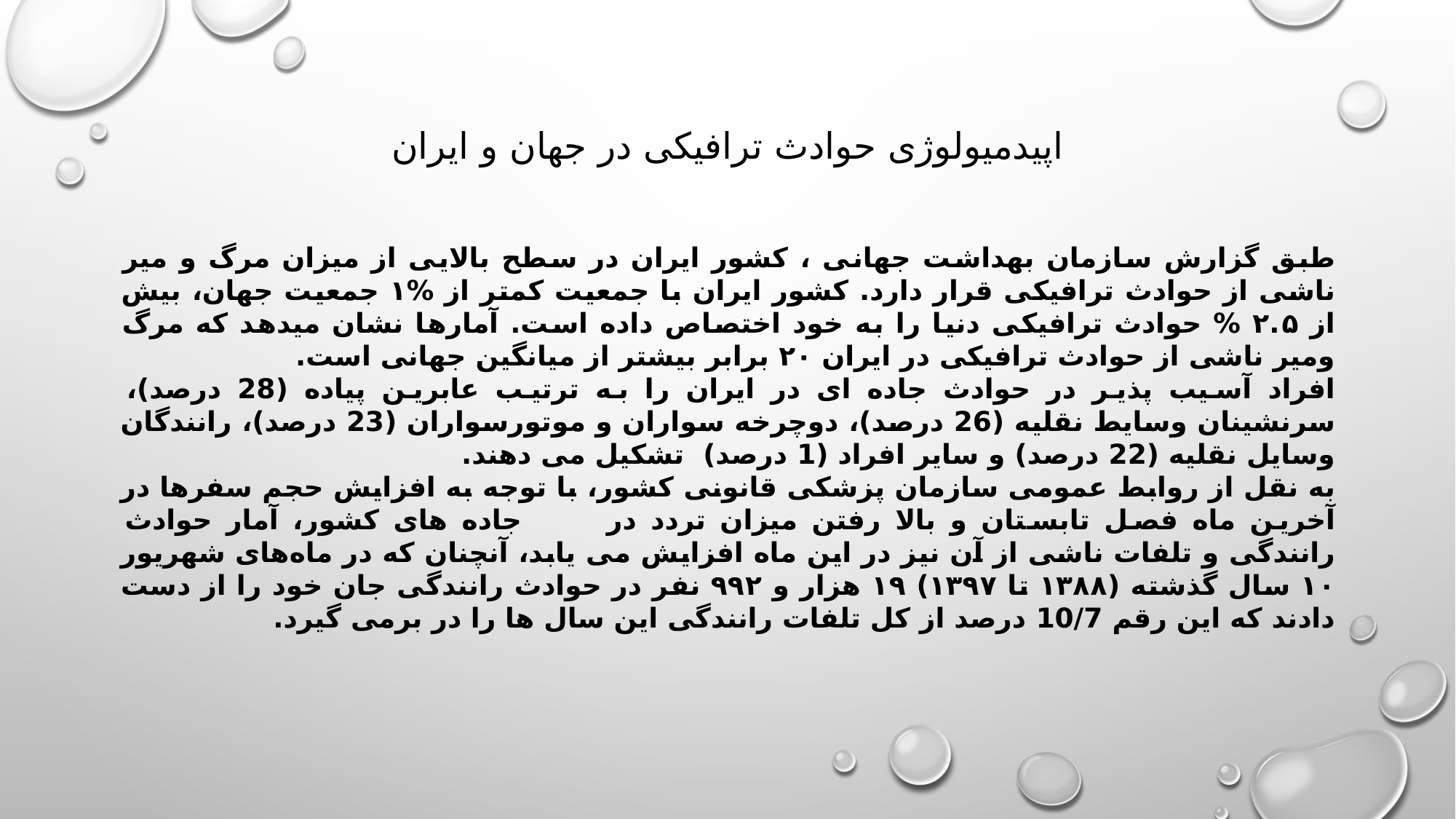

# اپیدمیولوژی حوادث ترافیکی در جهان و ایران
طبق گزارش سازمان بهداشت جهانی ، کشور ایران در سطح بالایی از میزان مرگ و میر ناشی از حوادث ترافیکی قرار دارد. کشور ایران با جمعیت کمتر از %۱ جمعیت جهان، بیش از ۲.۵ % حوادث ترافیکی دنیا را به خود اختصاص داده است. آمارها نشان میدهد که مرگ ومیر ناشی از حوادث ترافیکی در ایران ۲۰ برابر بیشتر از میانگین جهانی است.
افراد آسیب پذیر در حوادث جاده ای در ایران را به ترتیب عابرین پیاده (28 درصد)، سرنشینان وسایط نقلیه (26 درصد)، دوچرخه سواران و موتورسواران (23 درصد)، رانندگان وسایل نقلیه (22 درصد) و سایر افراد (1 درصد)  تشکیل می دهند.
به نقل از روابط عمومی سازمان پزشکی قانونی کشور، با توجه به افزایش حجم سفرها در آخرین ماه فصل تابستان و بالا رفتن میزان تردد در      جاده های کشور، آمار حوادث رانندگی و تلفات ناشی از آن نیز در این ماه افزایش می یابد، آنچنان که در ماه‌های شهریور ۱۰ سال گذشته (۱۳۸۸ تا ۱۳۹۷) ۱۹ هزار و ۹۹۲ نفر در حوادث رانندگی جان خود را از دست دادند که این رقم 10/7 درصد از کل تلفات رانندگی این سال ها را در برمی گیرد.